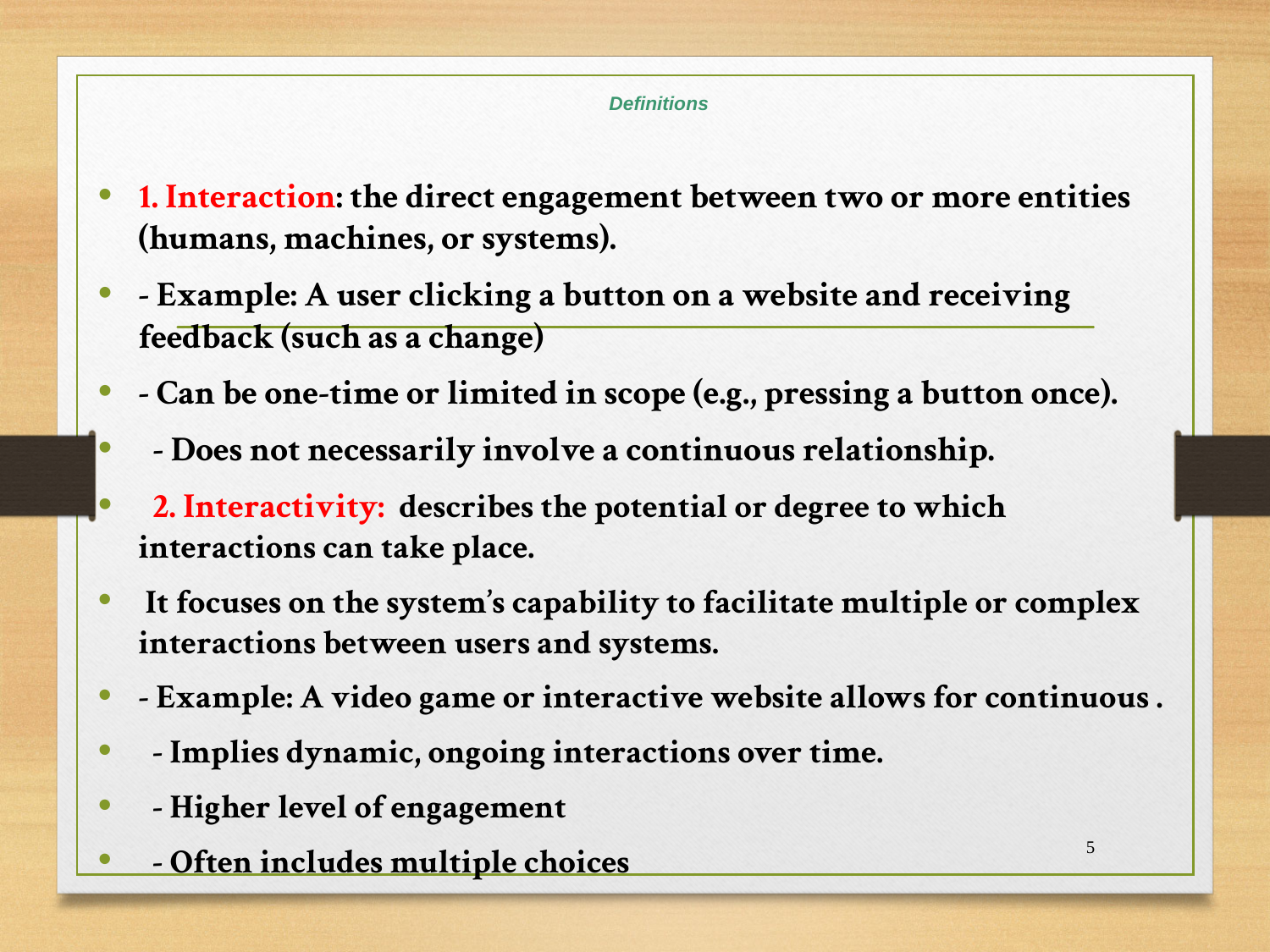

# Definitions
1. Interaction: the direct engagement between two or more entities (humans, machines, or systems).
- Example: A user clicking a button on a website and receiving feedback (such as a change)
- Can be one-time or limited in scope (e.g., pressing a button once).
  - Does not necessarily involve a continuous relationship.
  2. Interactivity:  describes the potential or degree to which interactions can take place.
 It focuses on the system’s capability to facilitate multiple or complex interactions between users and systems.
- Example: A video game or interactive website allows for continuous .
  - Implies dynamic, ongoing interactions over time.
  - Higher level of engagement
  - Often includes multiple choices

5